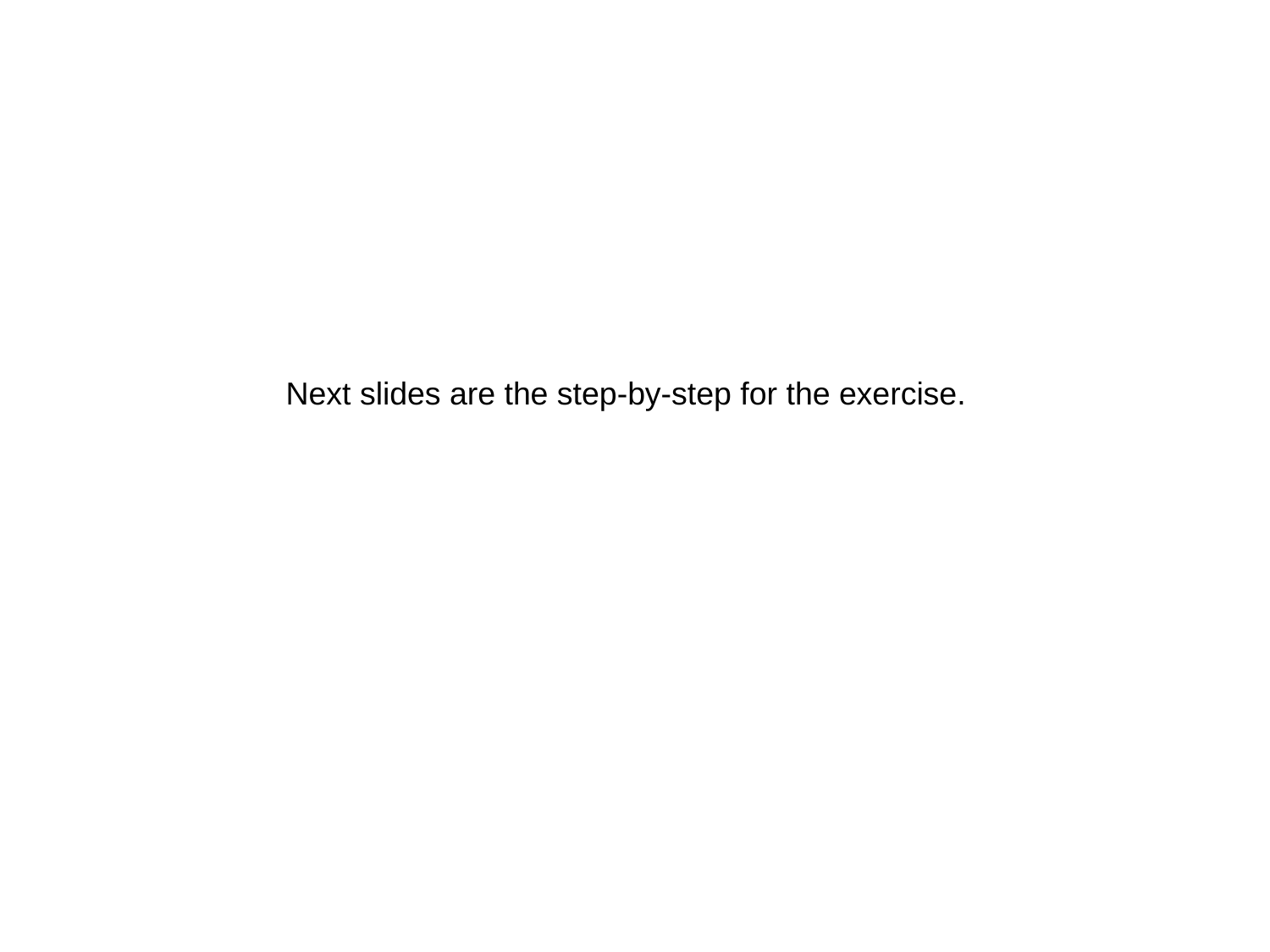

Next slides are the step-by-step for the exercise.